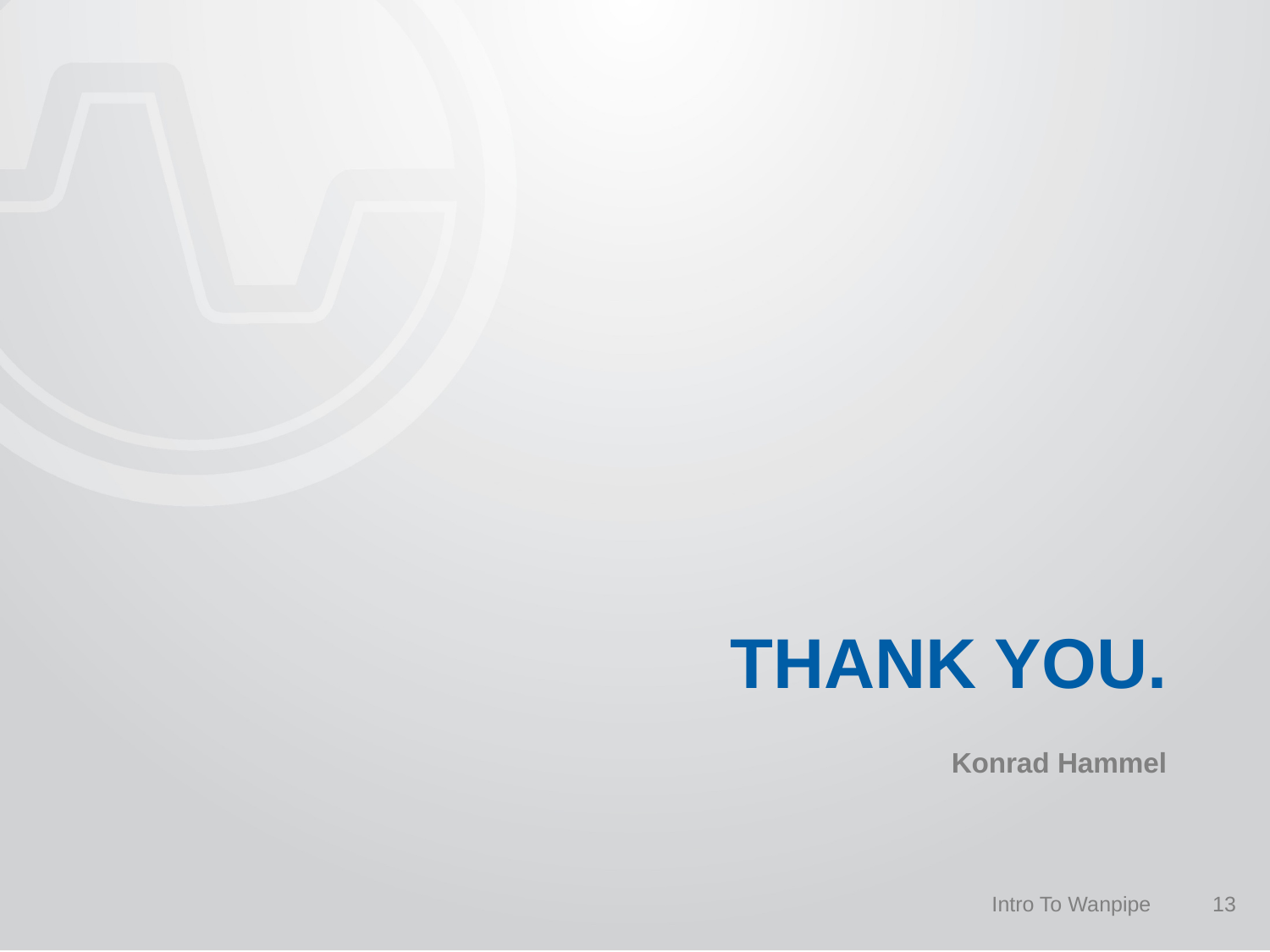

# Thank you. Konrad Hammel
Intro To Wanpipe
13